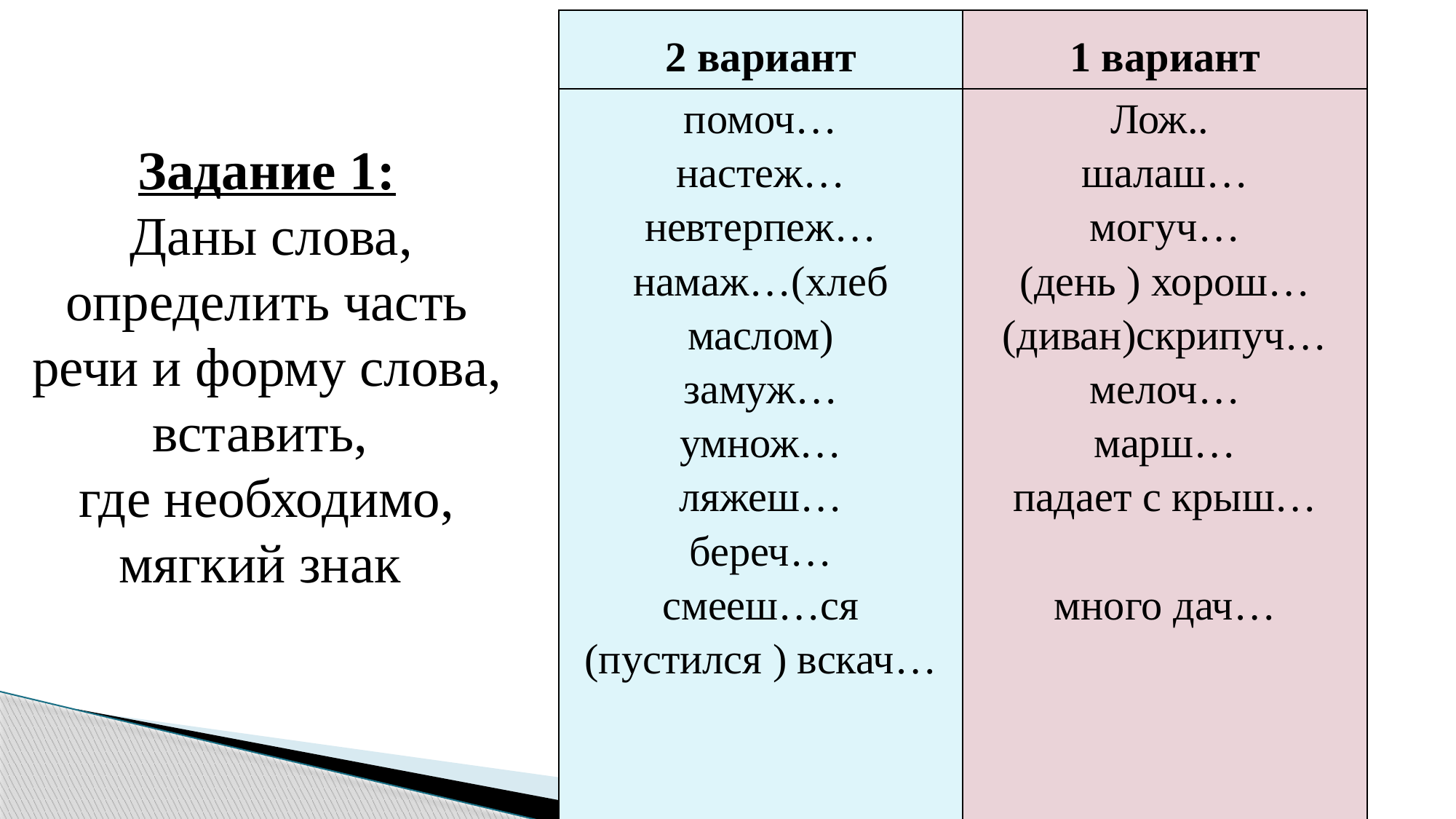

| 2 вариант | 1 вариант |
| --- | --- |
| помоч… настеж… невтерпеж… намаж…(хлеб маслом) замуж… умнож… ляжеш… береч… смееш…ся (пустился ) вскач… | Лож.. шалаш… могуч… (день ) хорош… (диван)скрипуч… мелоч… марш… падает с крыш… много дач… |
Задание 1:
 Даны слова, определить часть речи и форму слова, вставить,
где необходимо, мягкий знак